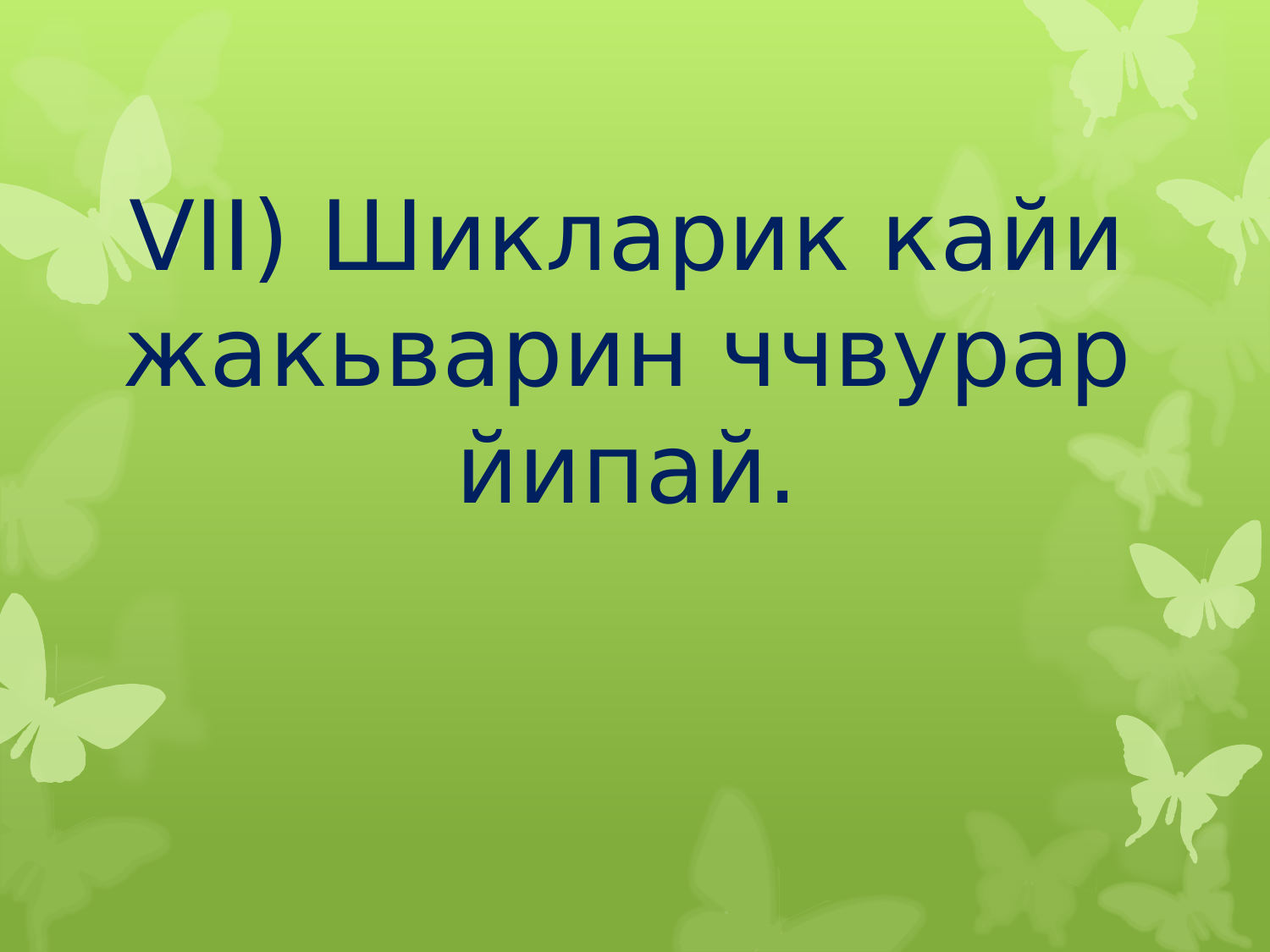

#
VII) Шикларик кайи жакьварин ччвурар йипай.